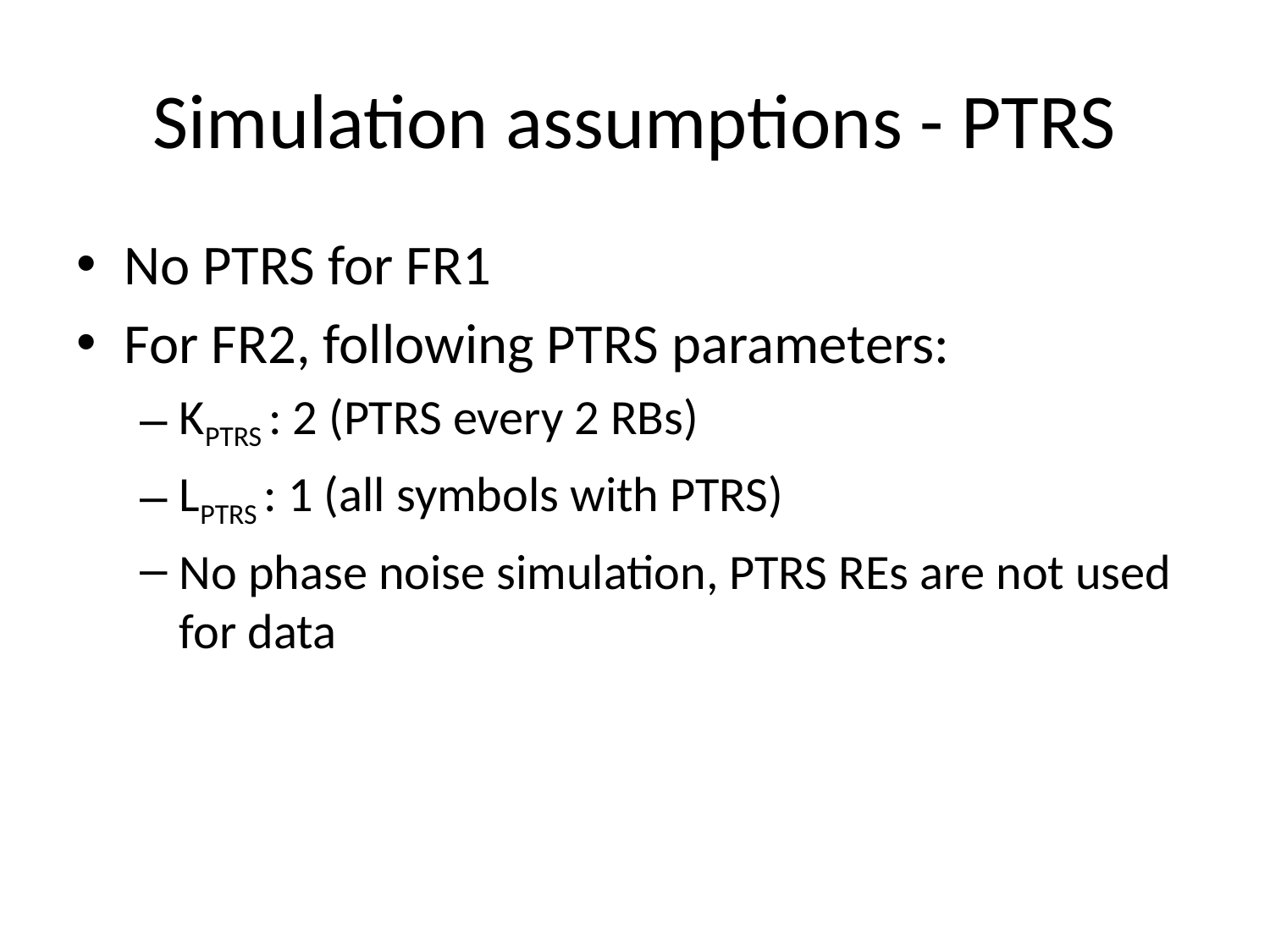

# Simulation assumptions - PTRS
No PTRS for FR1
For FR2, following PTRS parameters:
KPTRS : 2 (PTRS every 2 RBs)
LPTRS : 1 (all symbols with PTRS)
No phase noise simulation, PTRS REs are not used for data